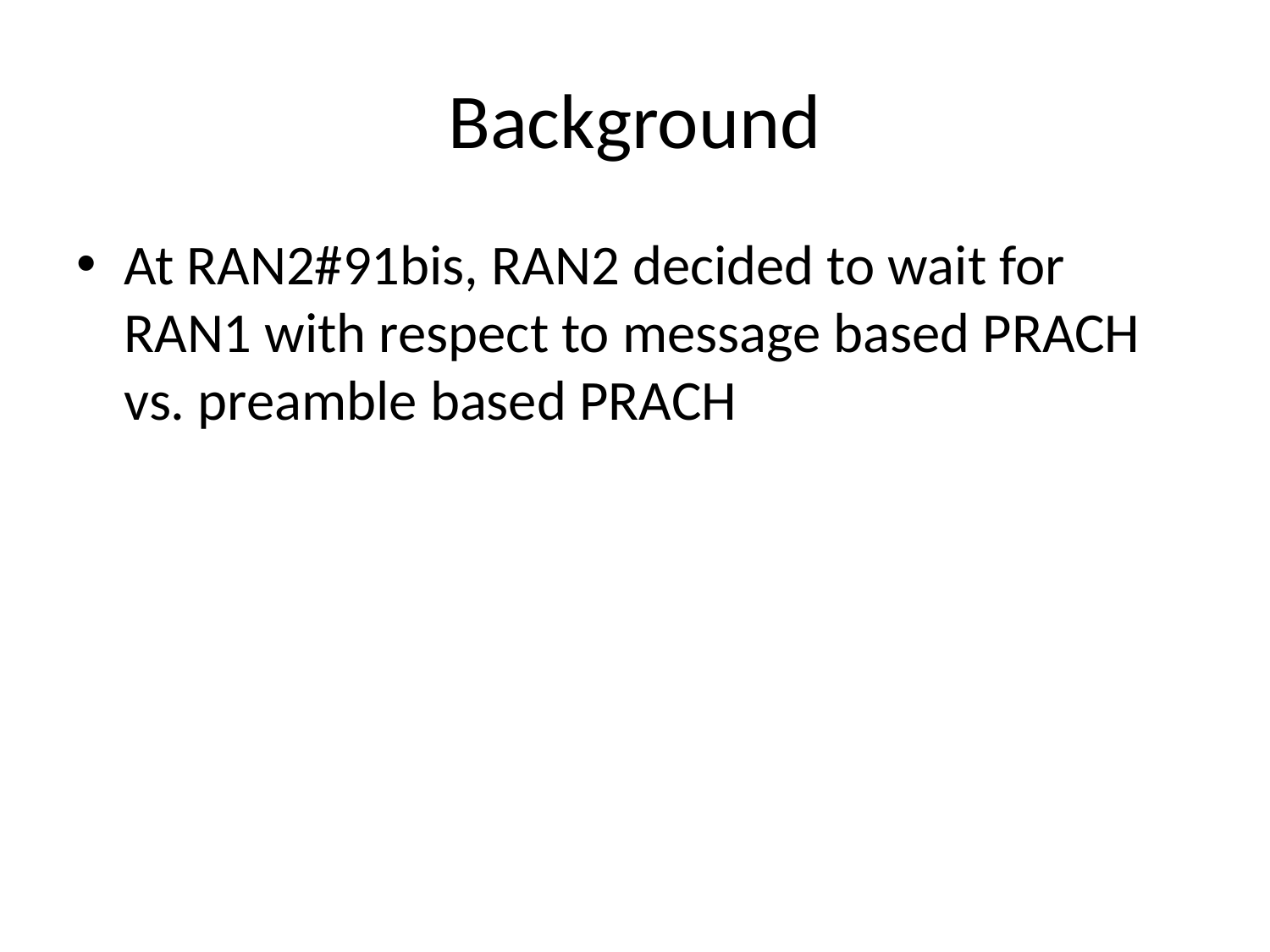

# Background
At RAN2#91bis, RAN2 decided to wait for RAN1 with respect to message based PRACH vs. preamble based PRACH